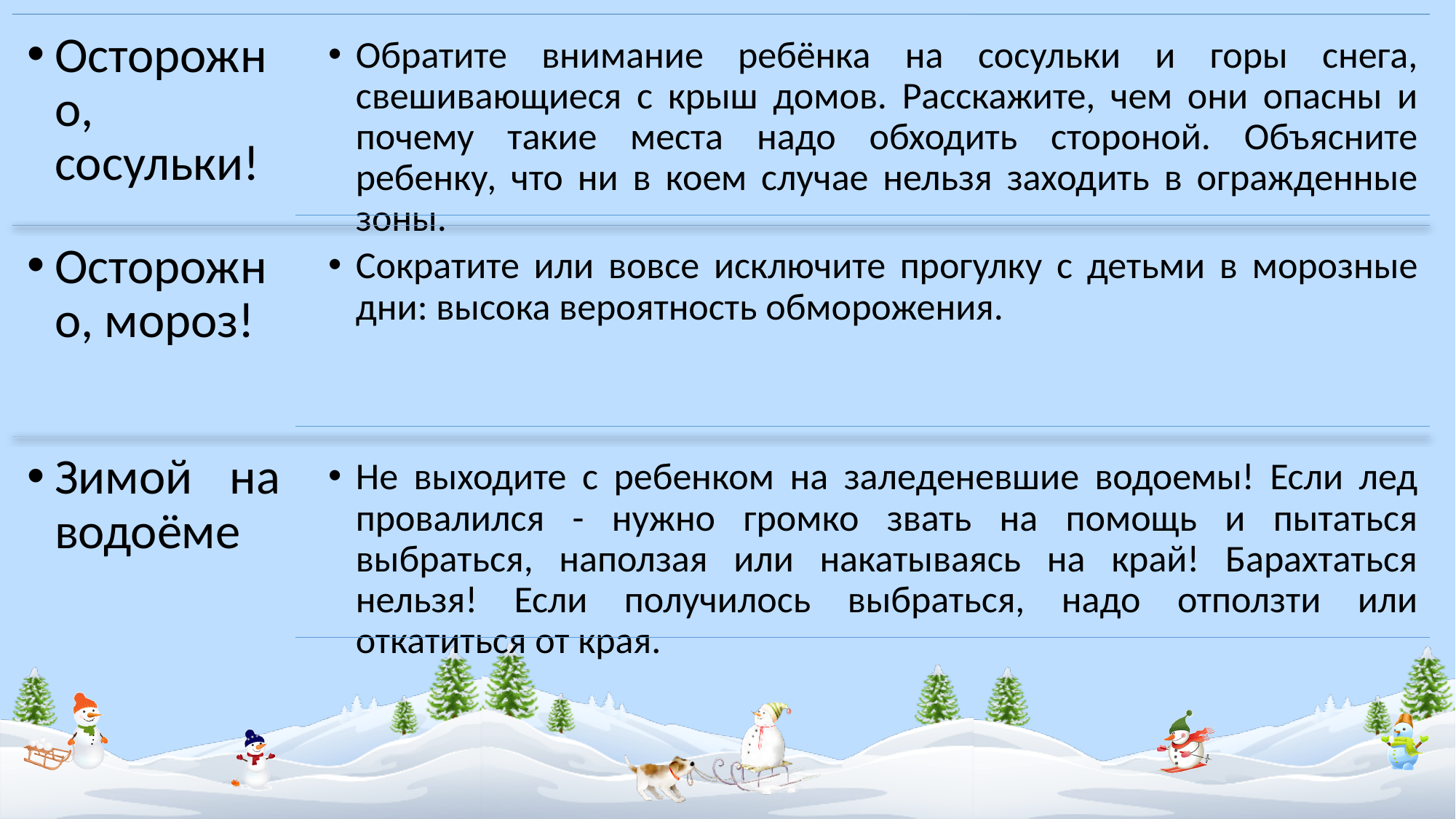

Осторожно, сосульки!
Обратите внимание ребёнка на сосульки и горы снега, свешивающиеся с крыш домов. Расскажите, чем они опасны и почему такие места надо обходить стороной. Объясните ребенку, что ни в коем случае нельзя заходить в огражденные зоны.

Осторожно, мороз!
Сократите или вовсе исключите прогулку с детьми в морозные дни: высока вероятность обморожения.

Зимой на водоёме
Не выходите с ребенком на заледеневшие водоемы! Если лед провалился - нужно громко звать на помощь и пытаться выбраться, наползая или накатываясь на край! Барахтаться нельзя! Если получилось выбраться, надо отползти или откатиться от края.